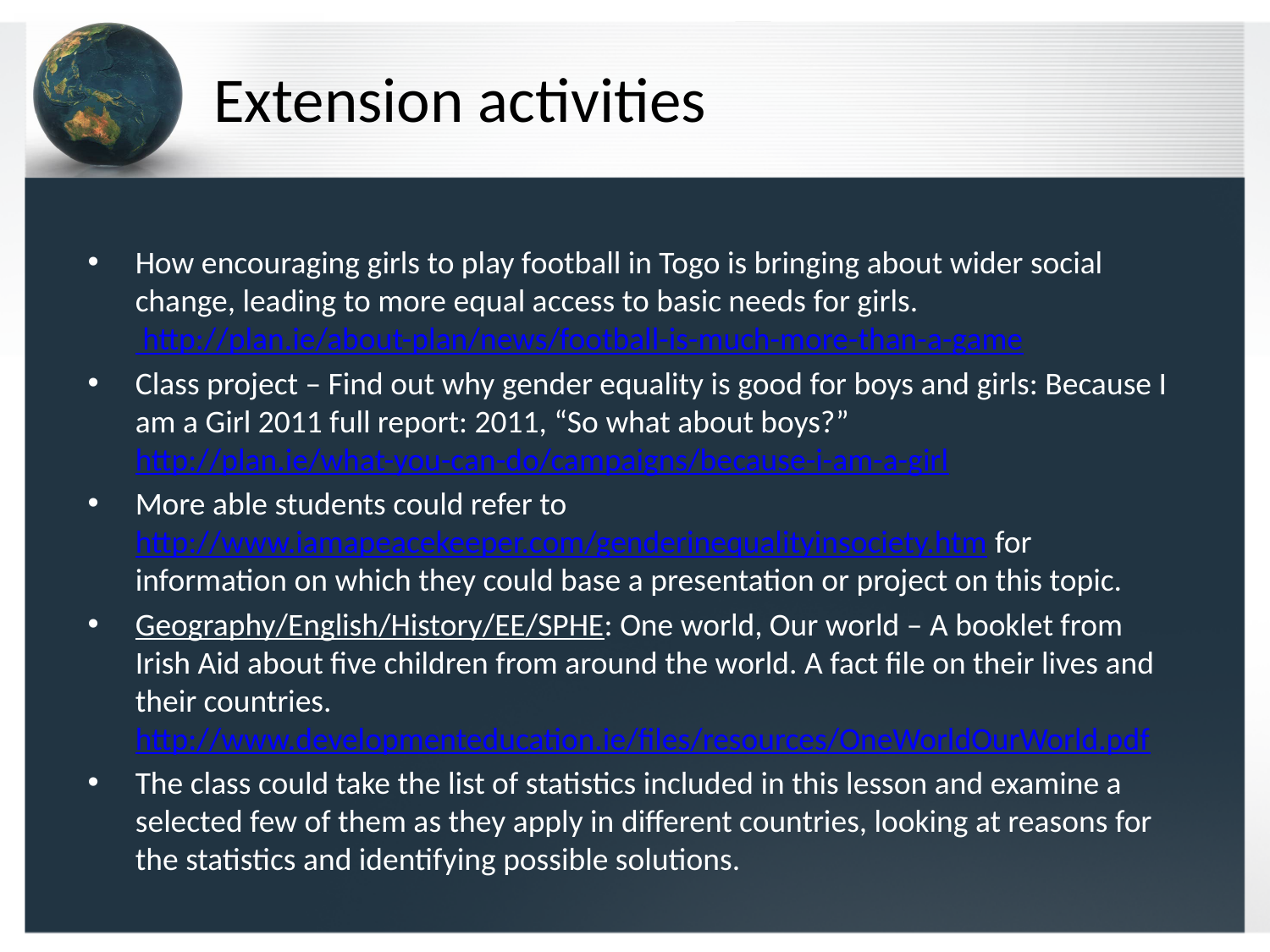

Extension activities
How encouraging girls to play football in Togo is bringing about wider social change, leading to more equal access to basic needs for girls. http://plan.ie/about-plan/news/football-is-much-more-than-a-game
Class project – Find out why gender equality is good for boys and girls: Because I am a Girl 2011 full report: 2011, “So what about boys?” http://plan.ie/what-you-can-do/campaigns/because-i-am-a-girl
More able students could refer to http://www.iamapeacekeeper.com/genderinequalityinsociety.htm for information on which they could base a presentation or project on this topic.
Geography/English/History/EE/SPHE: One world, Our world – A booklet from Irish Aid about five children from around the world. A fact file on their lives and their countries.   
http://www.developmenteducation.ie/files/resources/OneWorldOurWorld.pdf
The class could take the list of statistics included in this lesson and examine a selected few of them as they apply in different countries, looking at reasons for the statistics and identifying possible solutions.